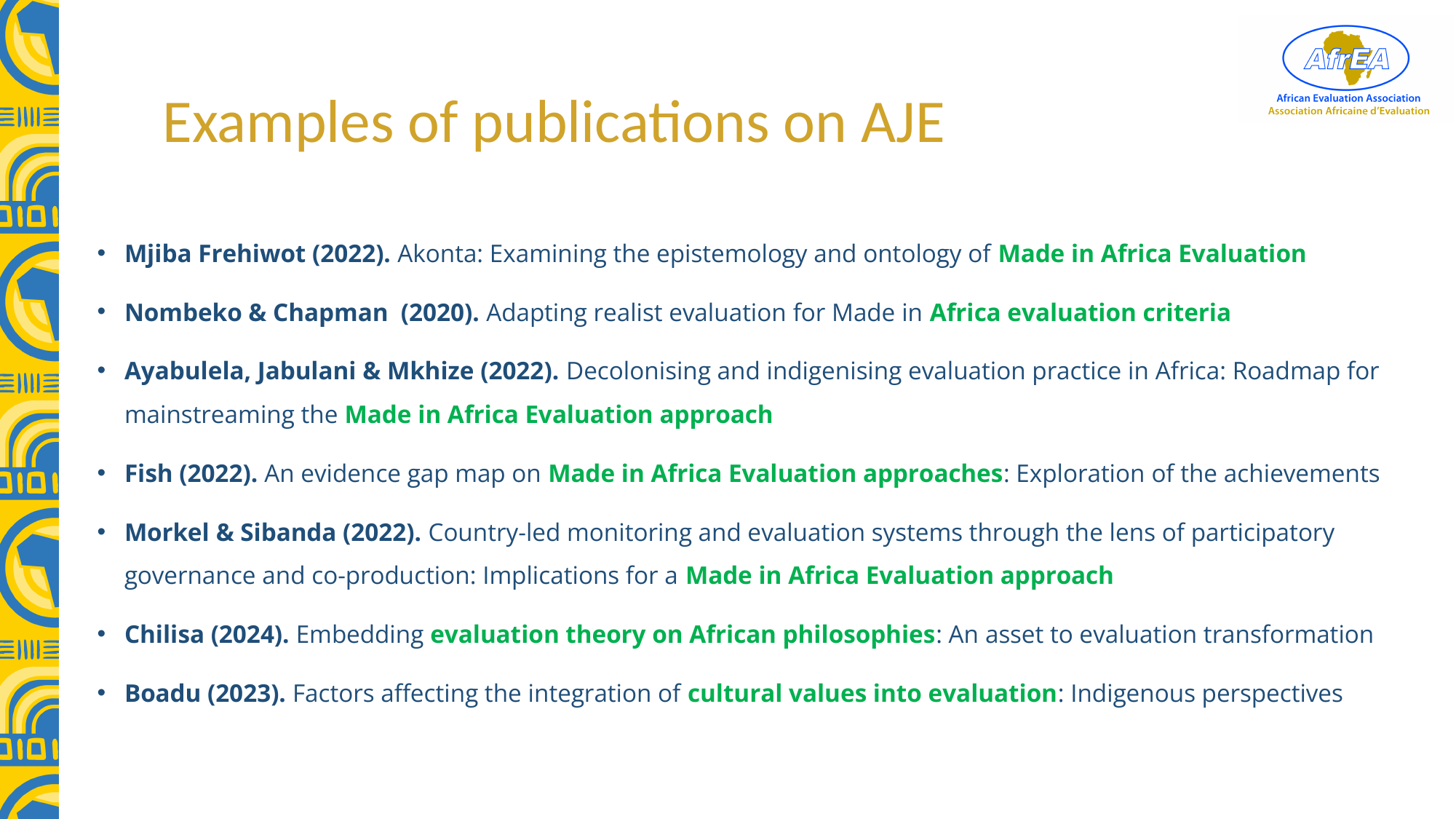

# Examples of publications on AJE
Mjiba Frehiwot (2022). Akonta: Examining the epistemology and ontology of Made in Africa Evaluation
Nombeko & Chapman  (2020). Adapting realist evaluation for Made in Africa evaluation criteria
Ayabulela, Jabulani & Mkhize (2022). Decolonising and indigenising evaluation practice in Africa: Roadmap for mainstreaming the Made in Africa Evaluation approach
Fish (2022). An evidence gap map on Made in Africa Evaluation approaches: Exploration of the achievements
Morkel & Sibanda (2022). Country-led monitoring and evaluation systems through the lens of participatory governance and co-production: Implications for a Made in Africa Evaluation approach
Chilisa (2024). Embedding evaluation theory on African philosophies: An asset to evaluation transformation
Boadu (2023). Factors affecting the integration of cultural values into evaluation: Indigenous perspectives